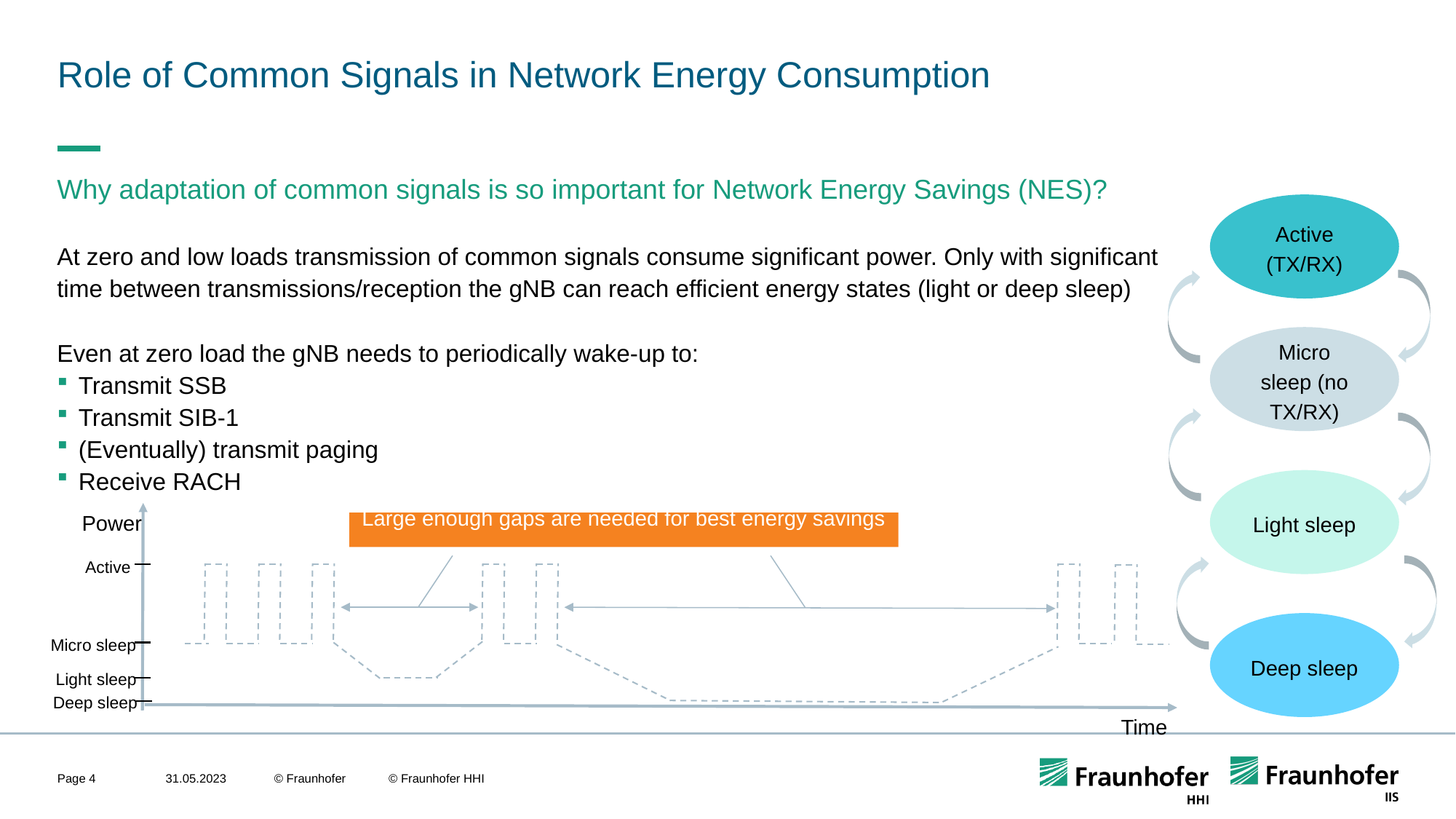

# Role of Common Signals in Network Energy Consumption

Why adaptation of common signals is so important for Network Energy Savings (NES)?
At zero and low loads transmission of common signals consume significant power. Only with significant time between transmissions/reception the gNB can reach efficient energy states (light or deep sleep)
Even at zero load the gNB needs to periodically wake-up to:
Transmit SSB
Transmit SIB-1
(Eventually) transmit paging
Receive RACH
Active (TX/RX)

Micro sleep (no TX/RX)

Light sleep
Power
Large enough gaps are needed for best energy savings
Active

Deep sleep
Micro sleep
Light sleep
Deep sleep
Time
Page 4
31.05.2023
© Fraunhofer